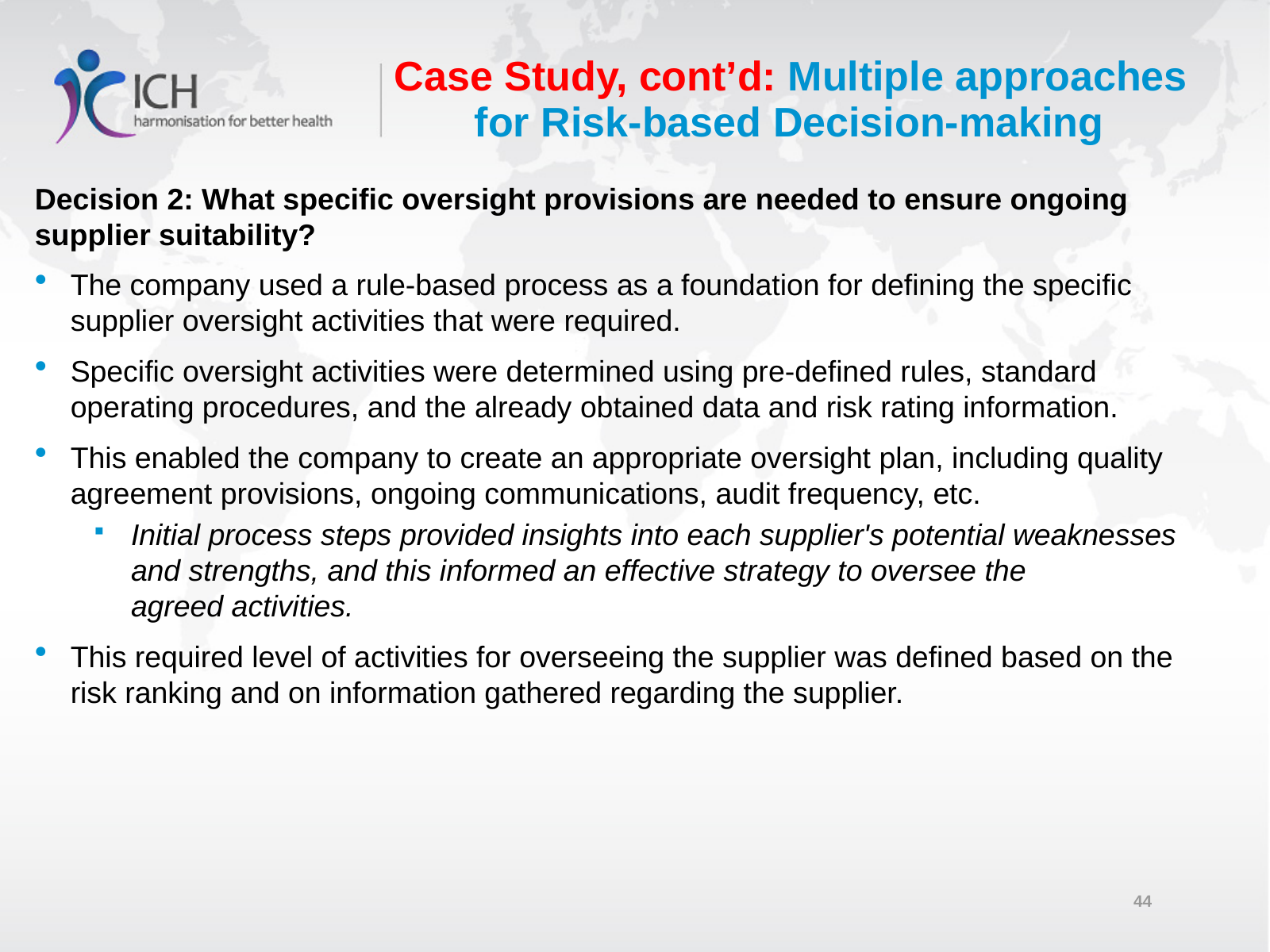

# Case Study, cont’d: Multiple approaches                  for Risk-based Decision-making
Decision 2: What specific oversight provisions are needed to ensure ongoing supplier suitability?
The company used a rule-based process as a foundation for defining the specific supplier oversight activities that were required.
Specific oversight activities were determined using pre-defined rules, standard operating procedures, and the already obtained data and risk rating information.
This enabled the company to create an appropriate oversight plan, including quality agreement provisions, ongoing communications, audit frequency, etc.
Initial process steps provided insights into each supplier's potential weaknesses and strengths, and this informed an effective strategy to oversee the agreed activities.
This required level of activities for overseeing the supplier was defined based on the risk ranking and on information gathered regarding the supplier.